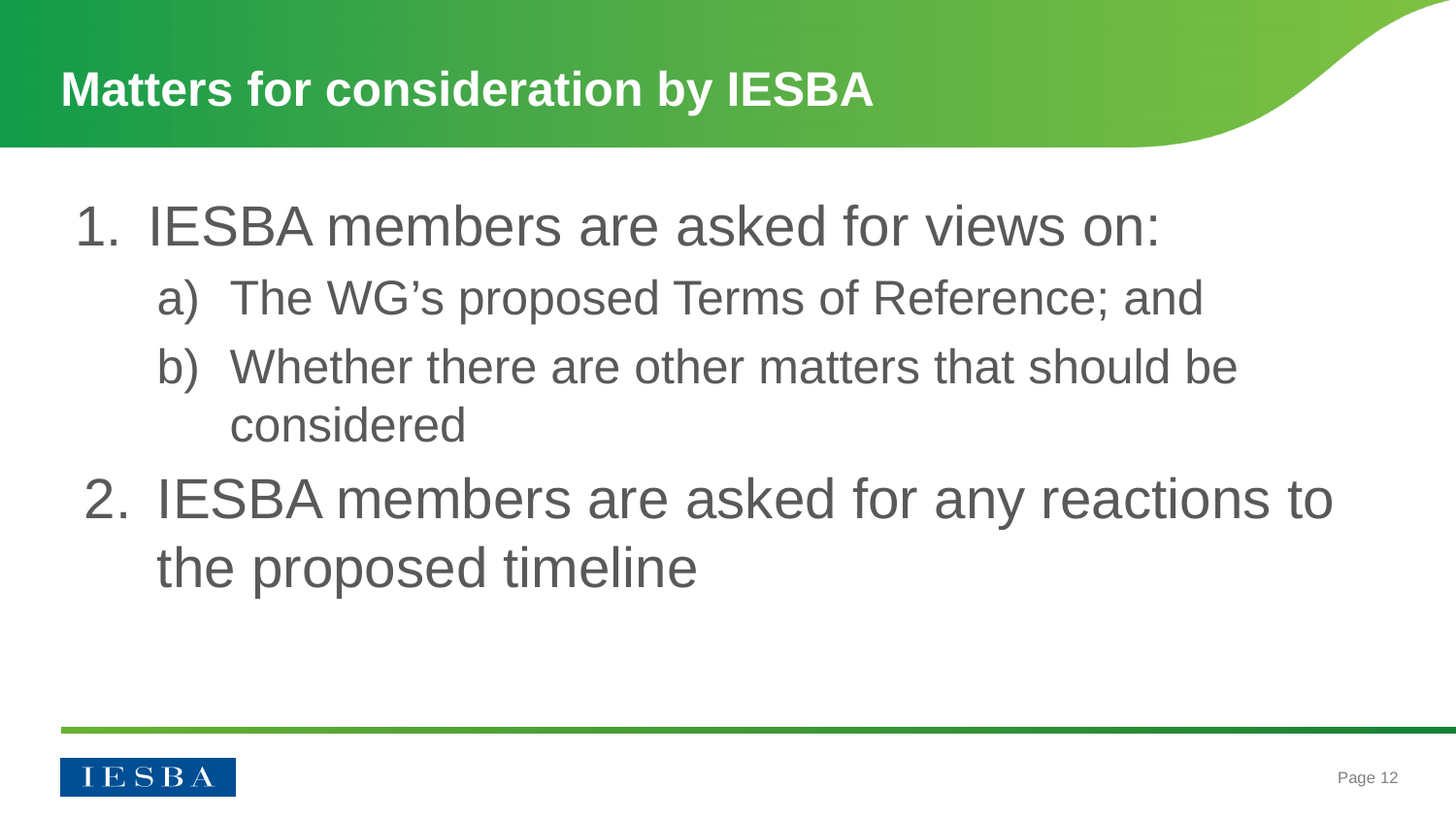

# Matters for consideration by IESBA
IESBA members are asked for views on:
The WG’s proposed Terms of Reference; and
Whether there are other matters that should be considered
IESBA members are asked for any reactions to the proposed timeline